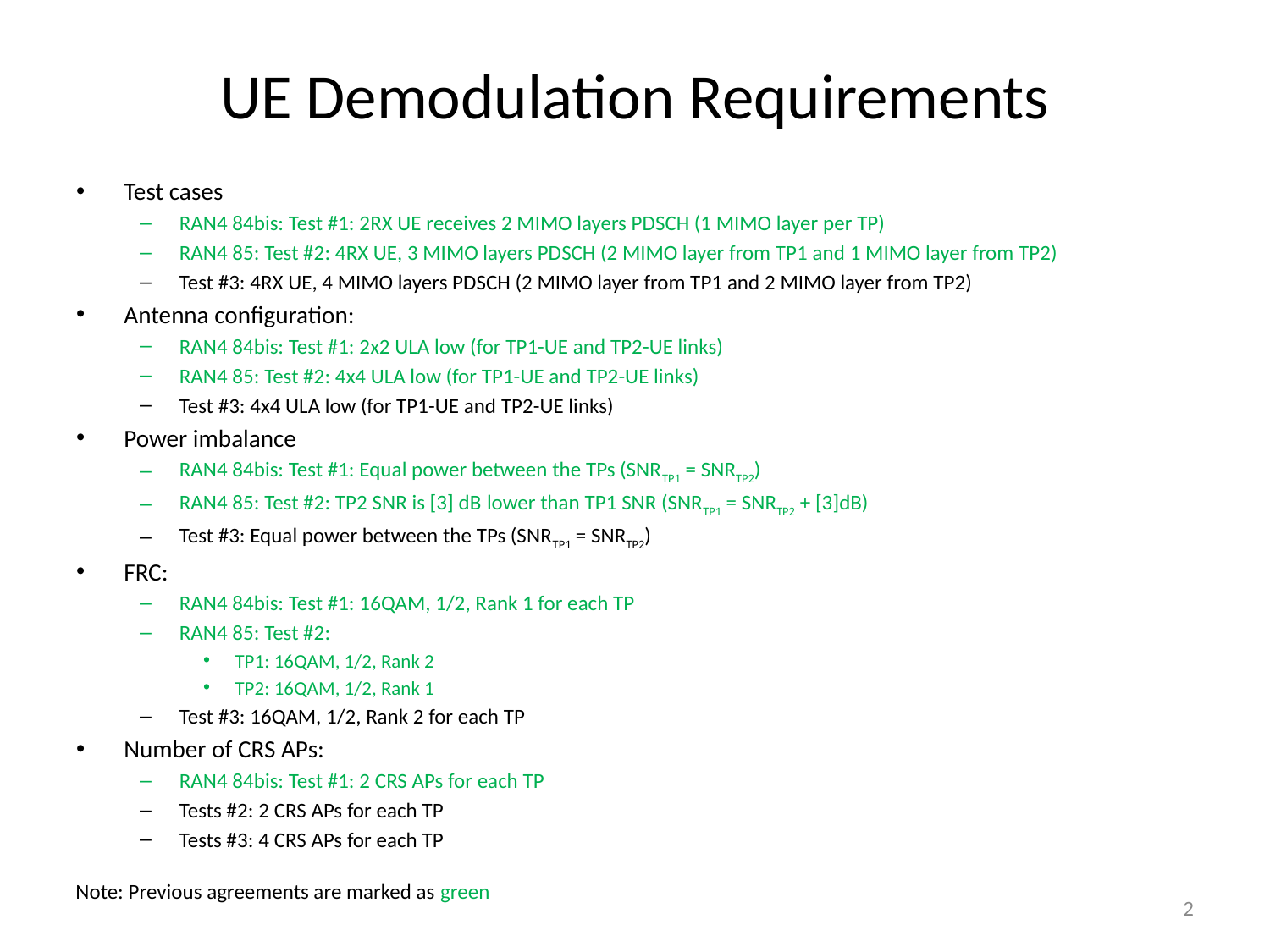

# UE Demodulation Requirements
Test cases
RAN4 84bis: Test #1: 2RX UE receives 2 MIMO layers PDSCH (1 MIMO layer per TP)
RAN4 85: Test #2: 4RX UE, 3 MIMO layers PDSCH (2 MIMO layer from TP1 and 1 MIMO layer from TP2)
Test #3: 4RX UE, 4 MIMO layers PDSCH (2 MIMO layer from TP1 and 2 MIMO layer from TP2)
Antenna configuration:
RAN4 84bis: Test #1: 2x2 ULA low (for TP1-UE and TP2-UE links)
RAN4 85: Test #2: 4x4 ULA low (for TP1-UE and TP2-UE links)
Test #3: 4x4 ULA low (for TP1-UE and TP2-UE links)
Power imbalance
RAN4 84bis: Test #1: Equal power between the TPs (SNRTP1 = SNRTP2)
RAN4 85: Test #2: TP2 SNR is [3] dB lower than TP1 SNR (SNRTP1 = SNRTP2 + [3]dB)
Test #3: Equal power between the TPs (SNRTP1 = SNRTP2)
FRC:
RAN4 84bis: Test #1: 16QAM, 1/2, Rank 1 for each TP
RAN4 85: Test #2:
TP1: 16QAM, 1/2, Rank 2
TP2: 16QAM, 1/2, Rank 1
Test #3: 16QAM, 1/2, Rank 2 for each TP
Number of CRS APs:
RAN4 84bis: Test #1: 2 CRS APs for each TP
Tests #2: 2 CRS APs for each TP
Tests #3: 4 CRS APs for each TP
Note: Previous agreements are marked as green
2